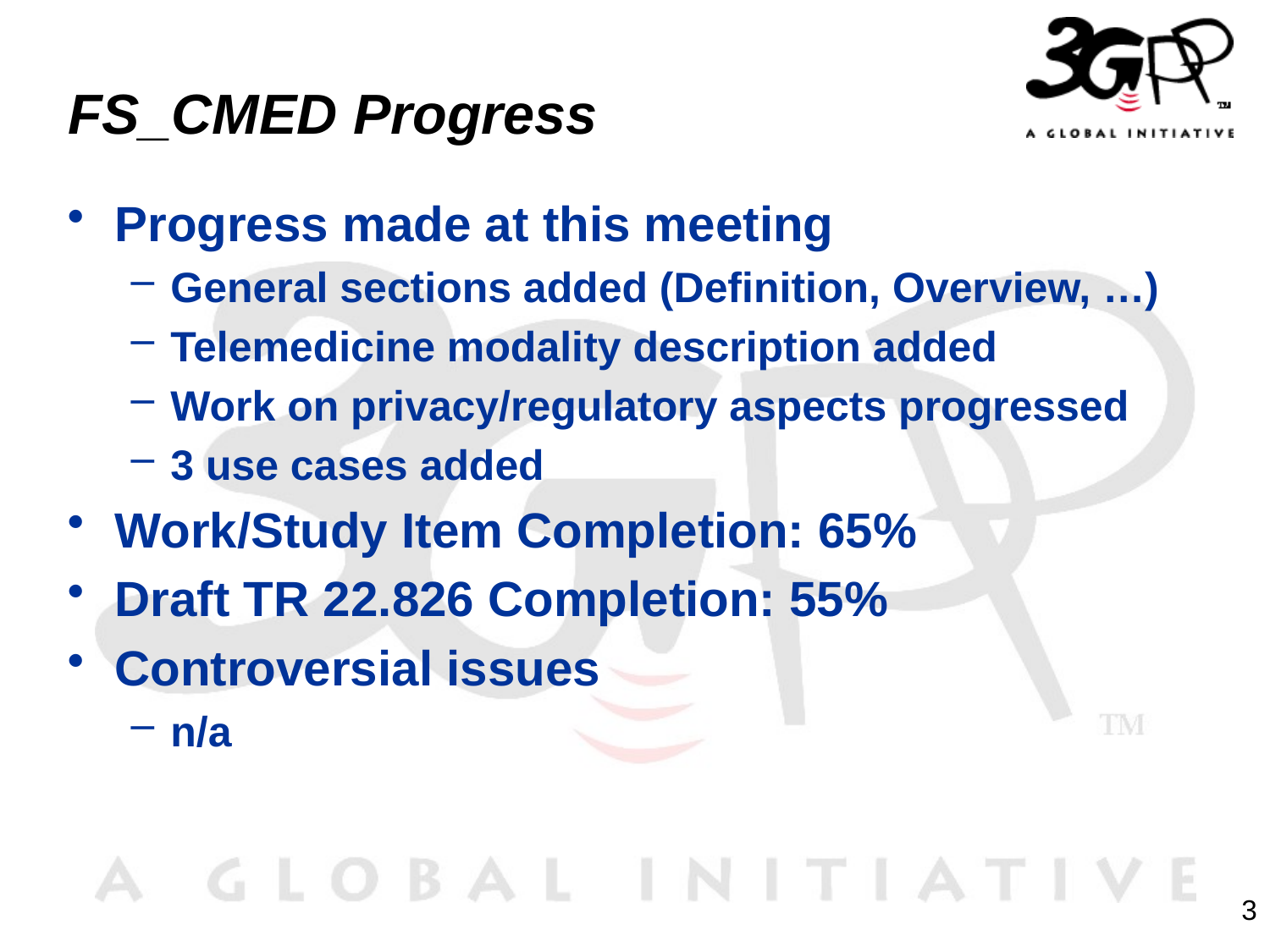

# FS_CMED Progress
Progress made at this meeting
General sections added (Definition, Overview, …)
Telemedicine modality description added
Work on privacy/regulatory aspects progressed
3 use cases added
Work/Study Item Completion: 65%
Draft TR 22.826 Completion: 55%
Controversial issues
n/a
3